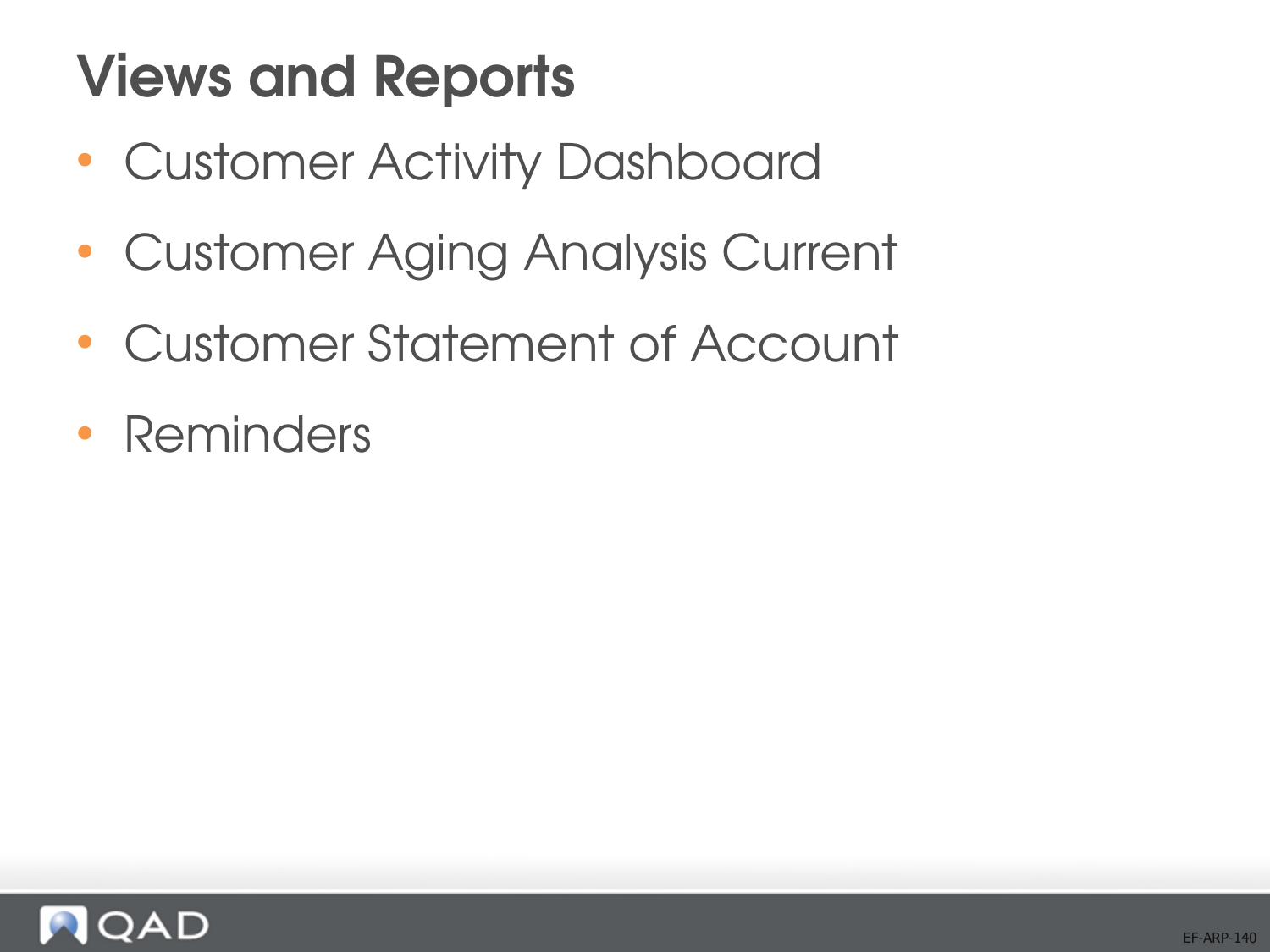

# Views and Reports
Customer Activity Dashboard
Customer Aging Analysis Current
Customer Statement of Account
Reminders
EF-ARP-140